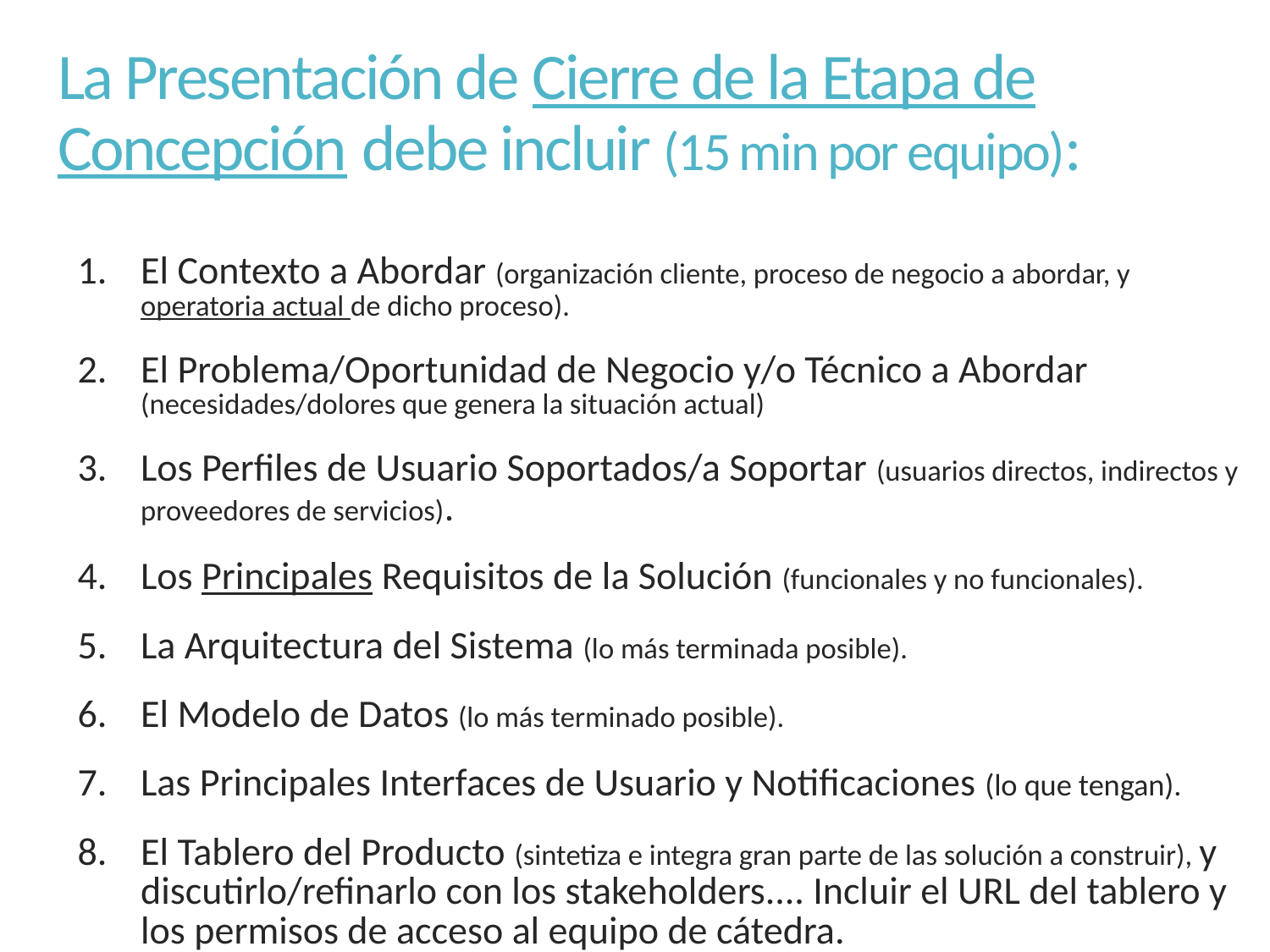

# La Presentación de Cierre de la Etapa de Concepción debe incluir (15 min por equipo):
El Contexto a Abordar (organización cliente, proceso de negocio a abordar, y operatoria actual de dicho proceso).
El Problema/Oportunidad de Negocio y/o Técnico a Abordar (necesidades/dolores que genera la situación actual)
Los Perfiles de Usuario Soportados/a Soportar (usuarios directos, indirectos y proveedores de servicios).
Los Principales Requisitos de la Solución (funcionales y no funcionales).
La Arquitectura del Sistema (lo más terminada posible).
El Modelo de Datos (lo más terminado posible).
Las Principales Interfaces de Usuario y Notificaciones (lo que tengan).
El Tablero del Producto (sintetiza e integra gran parte de las solución a construir), y discutirlo/refinarlo con los stakeholders.... Incluir el URL del tablero y los permisos de acceso al equipo de cátedra.